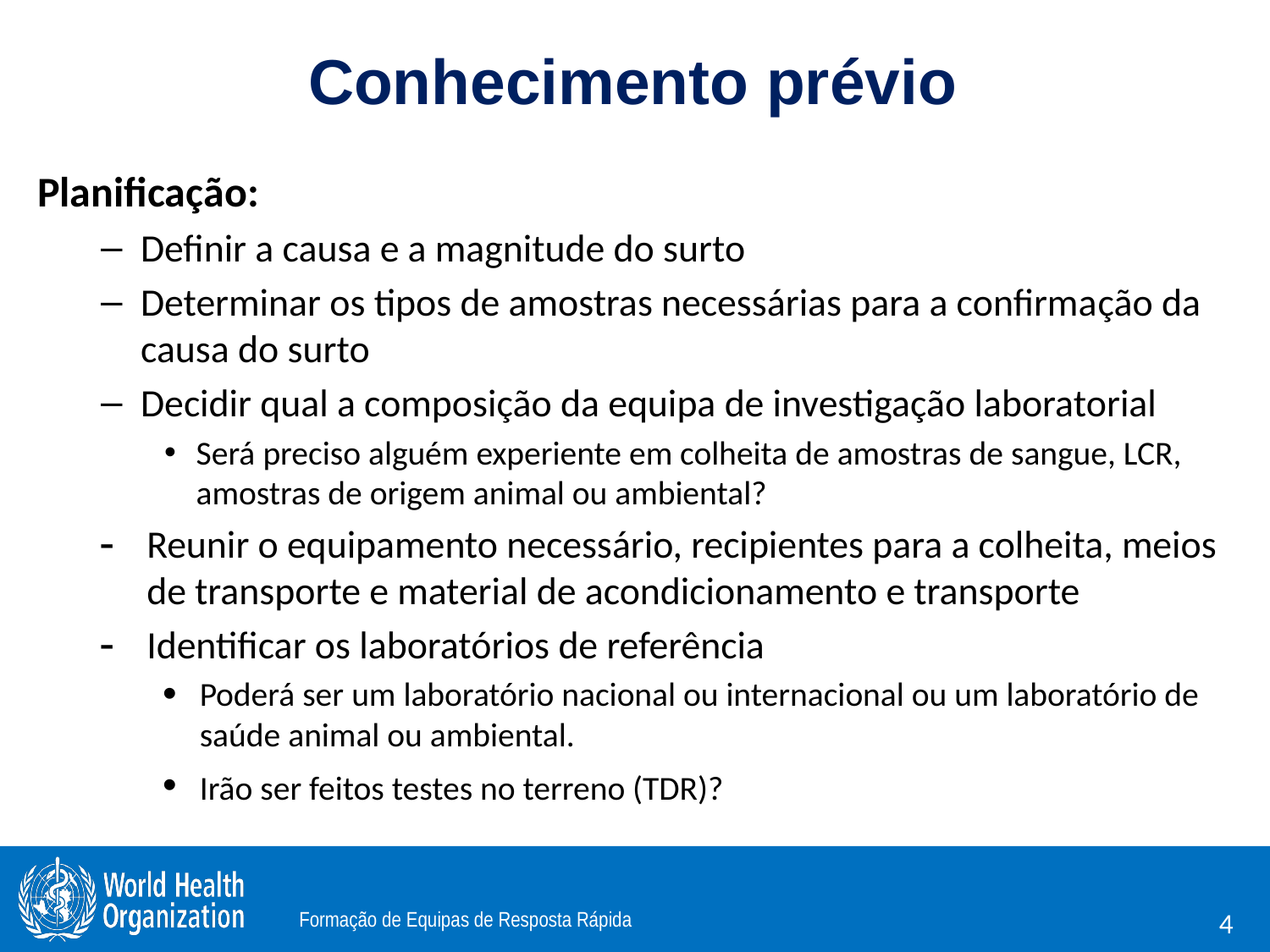

# Conhecimento prévio
Planificação:
Definir a causa e a magnitude do surto
Determinar os tipos de amostras necessárias para a confirmação da causa do surto
Decidir qual a composição da equipa de investigação laboratorial
Será preciso alguém experiente em colheita de amostras de sangue, LCR, amostras de origem animal ou ambiental?
Reunir o equipamento necessário, recipientes para a colheita, meios de transporte e material de acondicionamento e transporte
Identificar os laboratórios de referência
Poderá ser um laboratório nacional ou internacional ou um laboratório de saúde animal ou ambiental.
Irão ser feitos testes no terreno (TDR)?